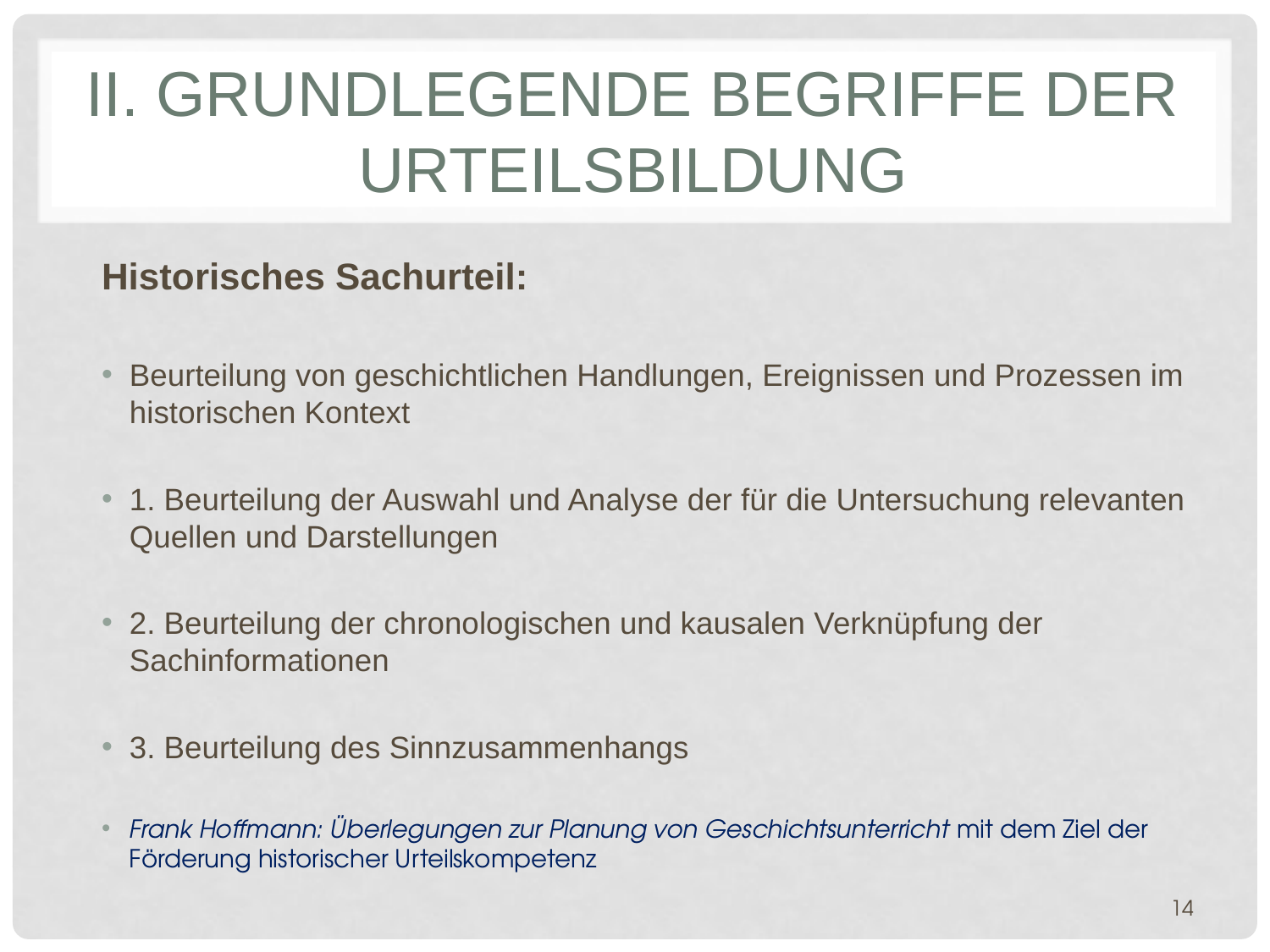

# II. Grundlegende Begriffe der Urteilsbildung
Historisches Sachurteil:

Beurteilung von geschichtlichen Handlungen, Ereignissen und Prozessen im historischen Kontext

1. Beurteilung der Auswahl und Analyse der für die Untersuchung relevanten Quellen und Darstellungen

2. Beurteilung der chronologischen und kausalen Verknüpfung der Sachinformationen

3. Beurteilung des Sinnzusammenhangs

Frank Hoffmann: Überlegungen zur Planung von Geschichtsunterricht mit dem Ziel der Förderung historischer Urteilskompetenz

14